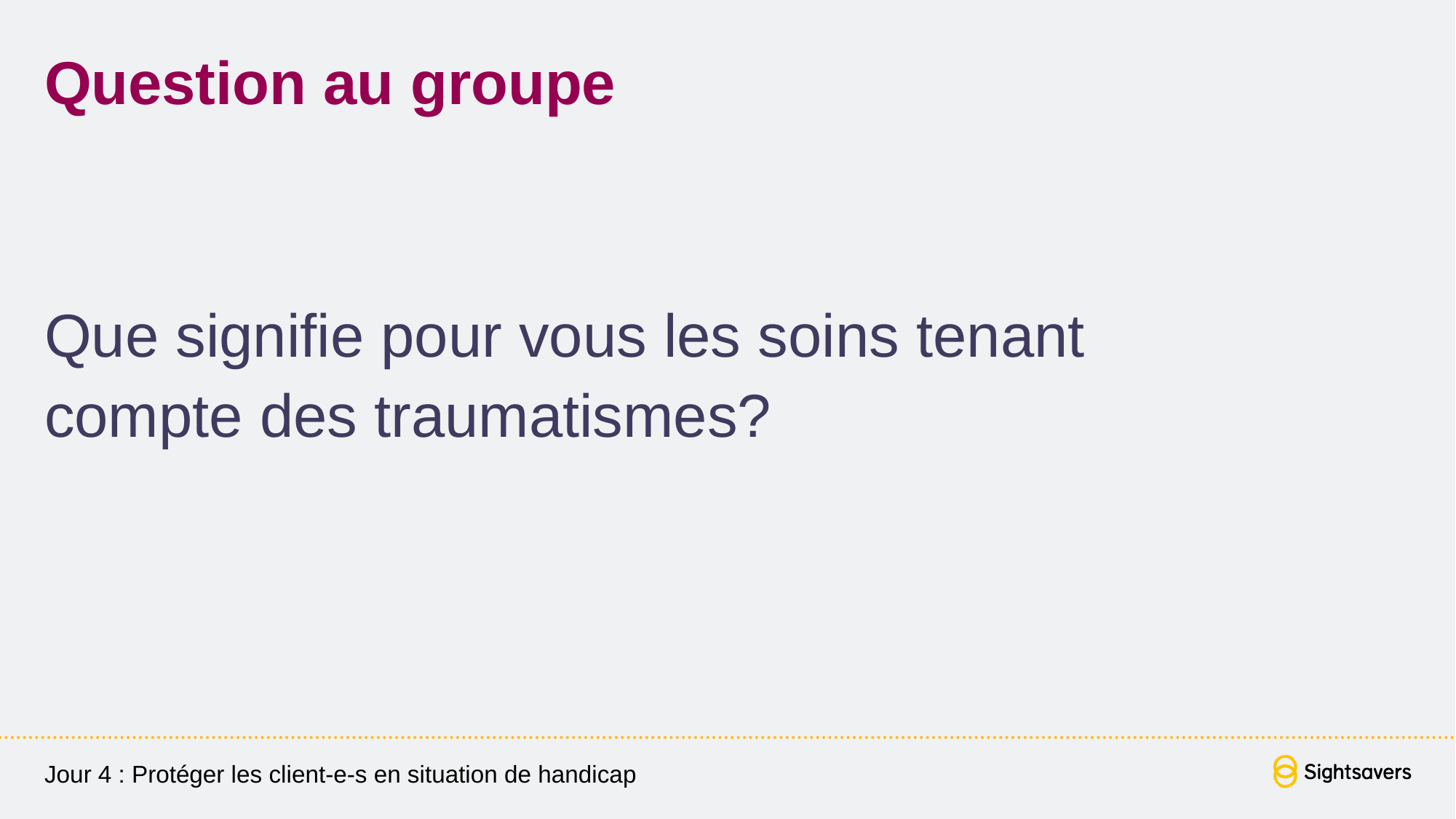

# Question au groupe
Que signifie pour vous les soins tenant
compte des traumatismes?
Jour 4 : Protéger les client-e-s en situation de handicap